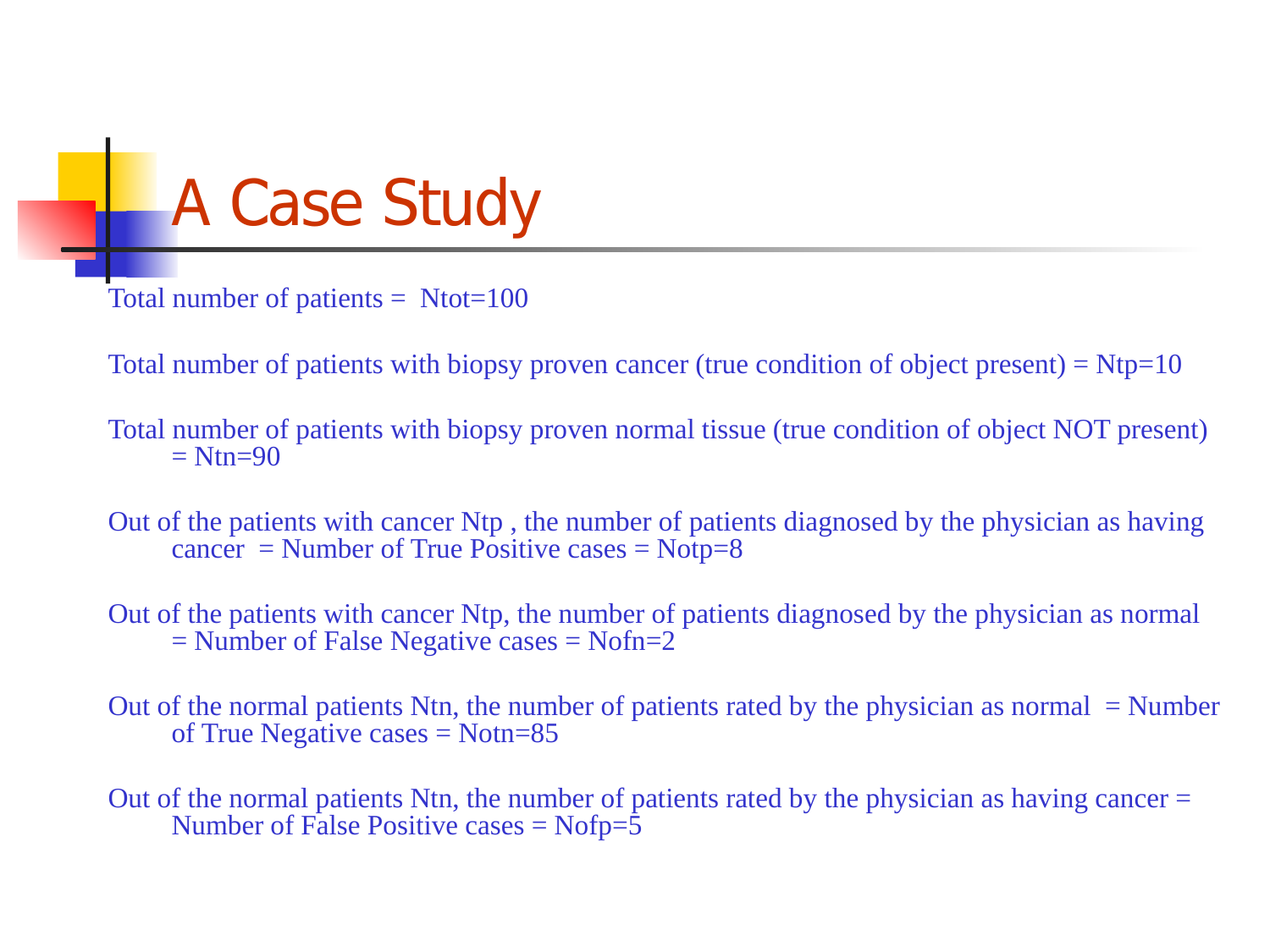

A Case Study
Total number of patients =  Ntot=100

Total number of patients with biopsy proven cancer (true condition of object present) = Ntp=10

Total number of patients with biopsy proven normal tissue (true condition of object NOT present) = Ntn=90

Out of the patients with cancer Ntp , the number of patients diagnosed by the physician as having cancer  = Number of True Positive cases = Notp=8

Out of the patients with cancer Ntp, the number of patients diagnosed by the physician as normal  = Number of False Negative cases = Nofn=2

Out of the normal patients Ntn, the number of patients rated by the physician as normal  = Number of True Negative cases = Notn=85

Out of the normal patients Ntn, the number of patients rated by the physician as having cancer = Number of False Positive cases = Nofp=5